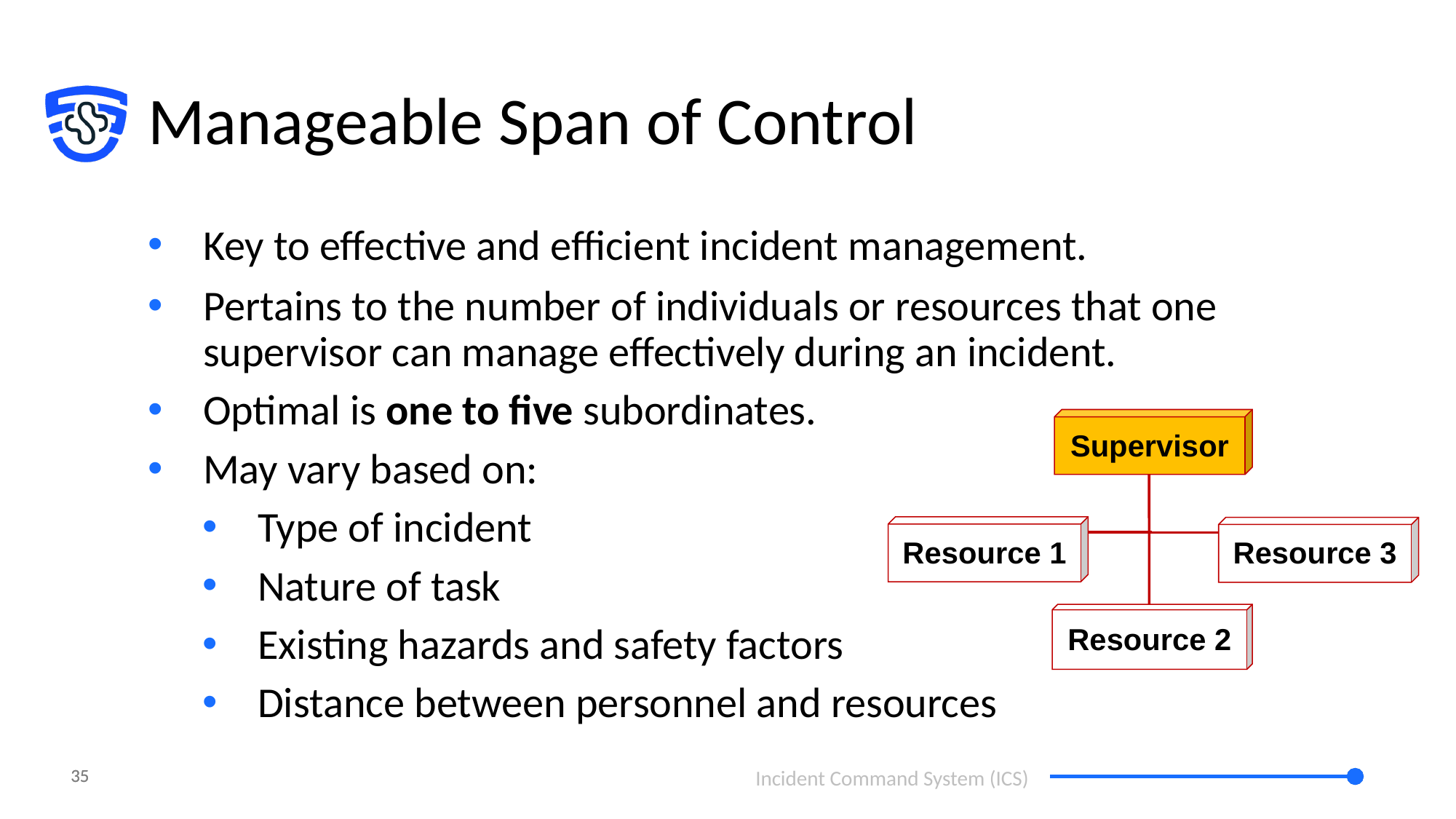

# Manageable Span of Control
Key to effective and efficient incident management.
Pertains to the number of individuals or resources that one supervisor can manage effectively during an incident.
Optimal is one to five subordinates.
May vary based on:
Type of incident
Nature of task
Existing hazards and safety factors
Distance between personnel and resources

Supervisor

Resource 1
Resource 3
Resource 2